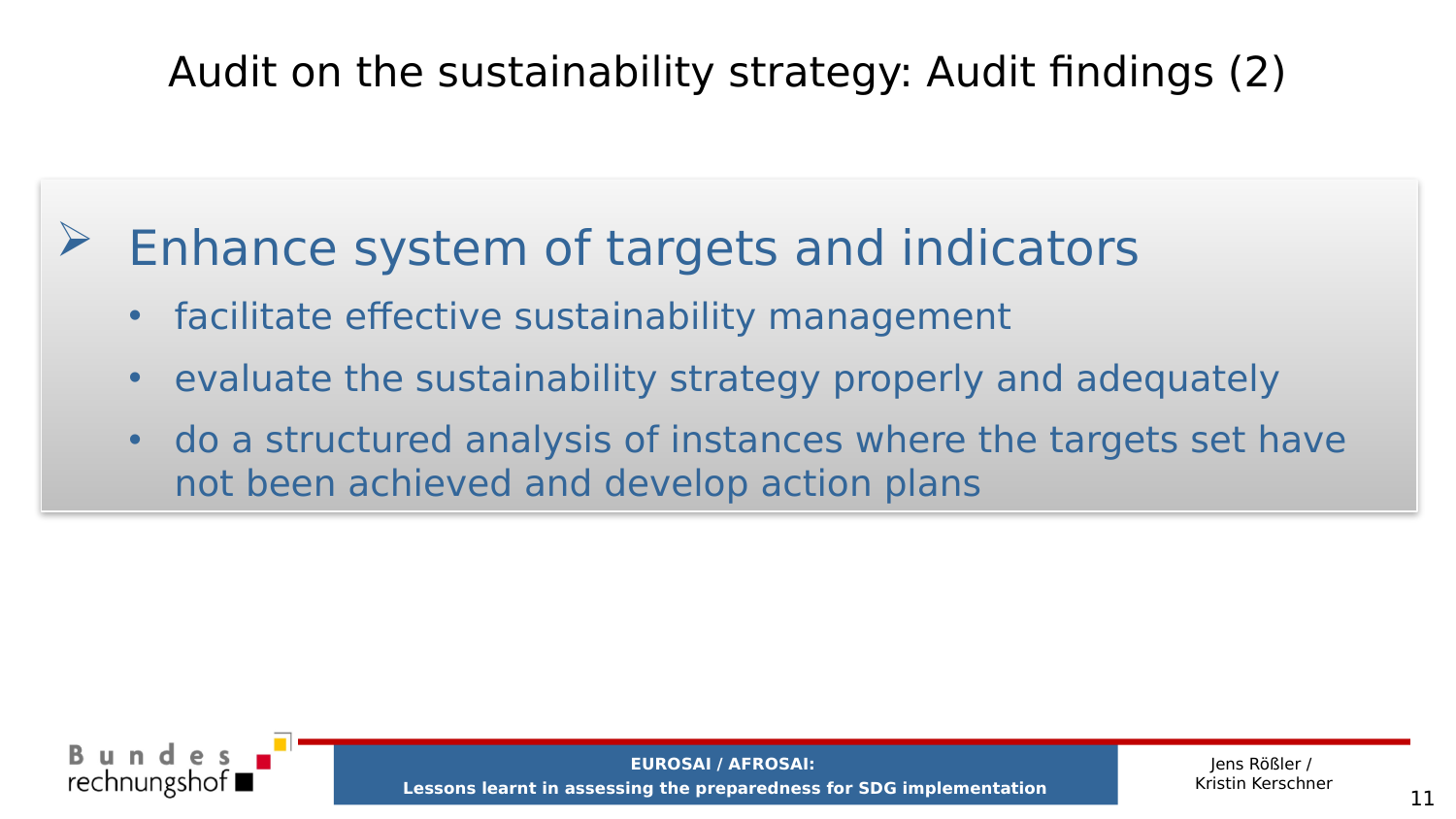

# Audit on the sustainability strategy: Audit findings (2)
Enhance system of targets and indicators
facilitate effective sustainability management
evaluate the sustainability strategy properly and adequately
do a structured analysis of instances where the targets set have not been achieved and develop action plans
Jens Rößler /
Kristin Kerschner